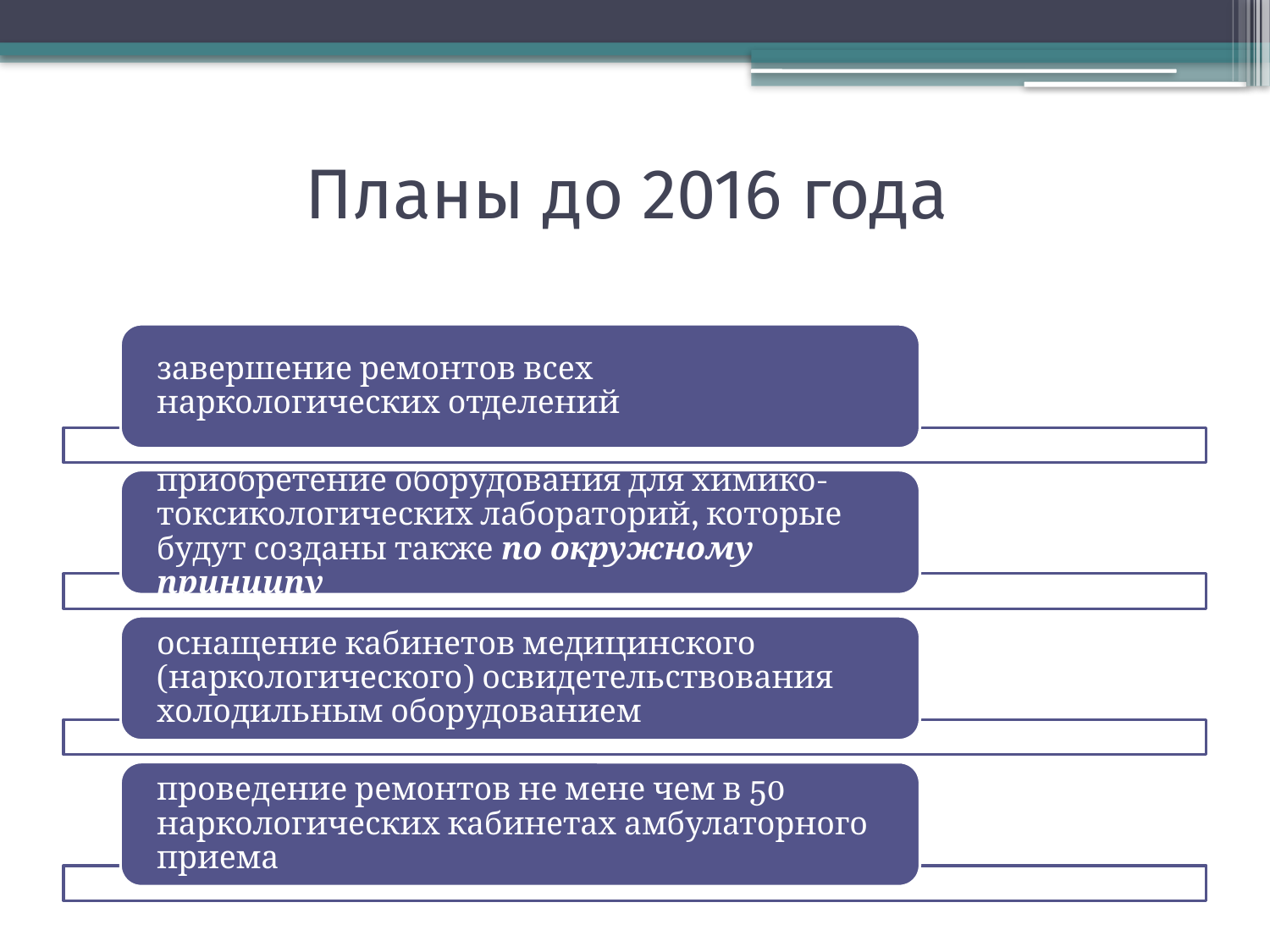

# Планы до 2016 года
завершение ремонтов всех наркологических отделений
приобретение оборудования для химико-токсикологических лабораторий, которые будут созданы также по окружному принципу
оснащение кабинетов медицинского (наркологического) освидетельствования холодильным оборудованием
проведение ремонтов не мене чем в 50 наркологических кабинетах амбулаторного приема